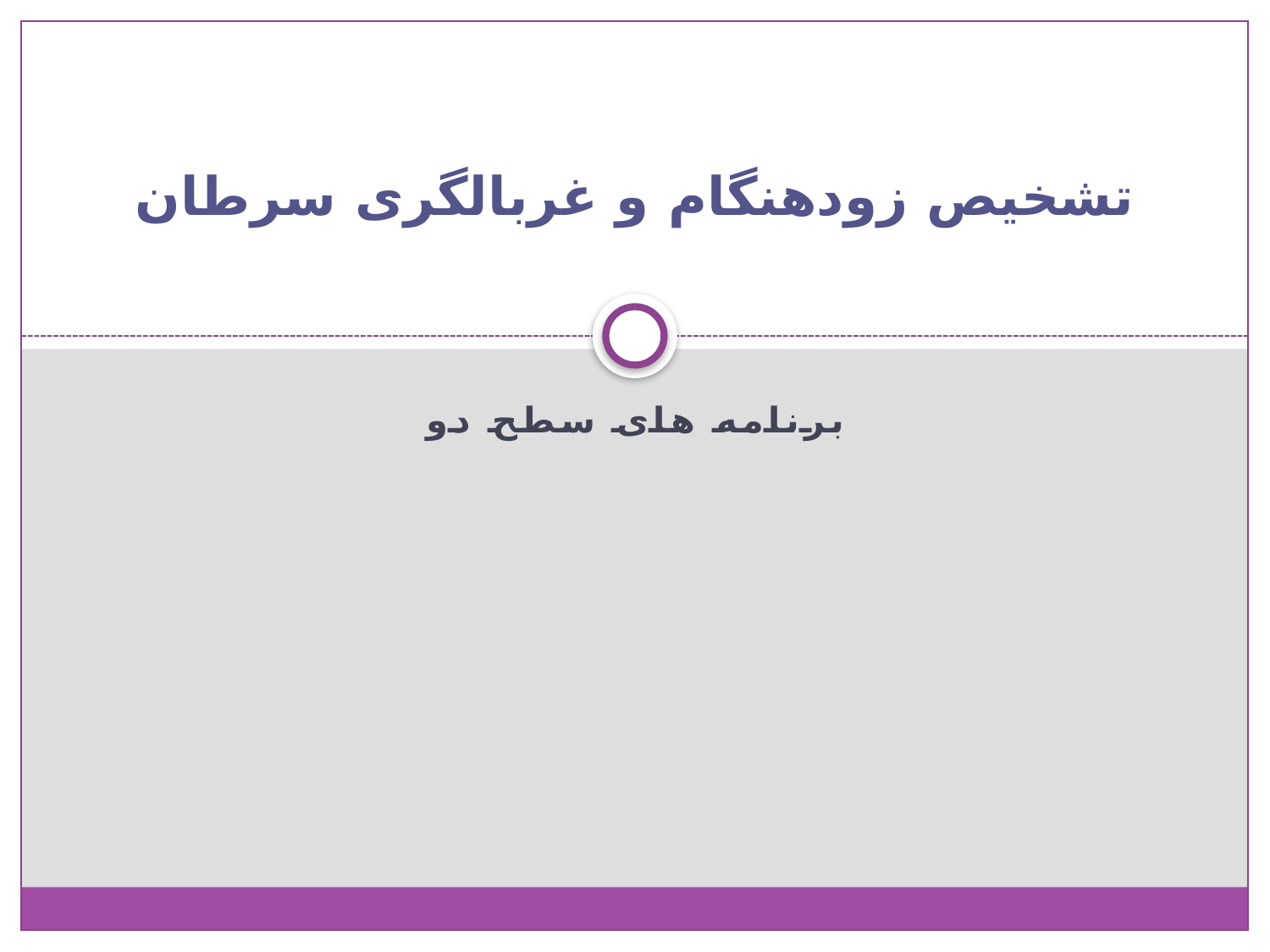

# تشخیص زودهنگام و غربالگری سرطان
برنامه های سطح دو